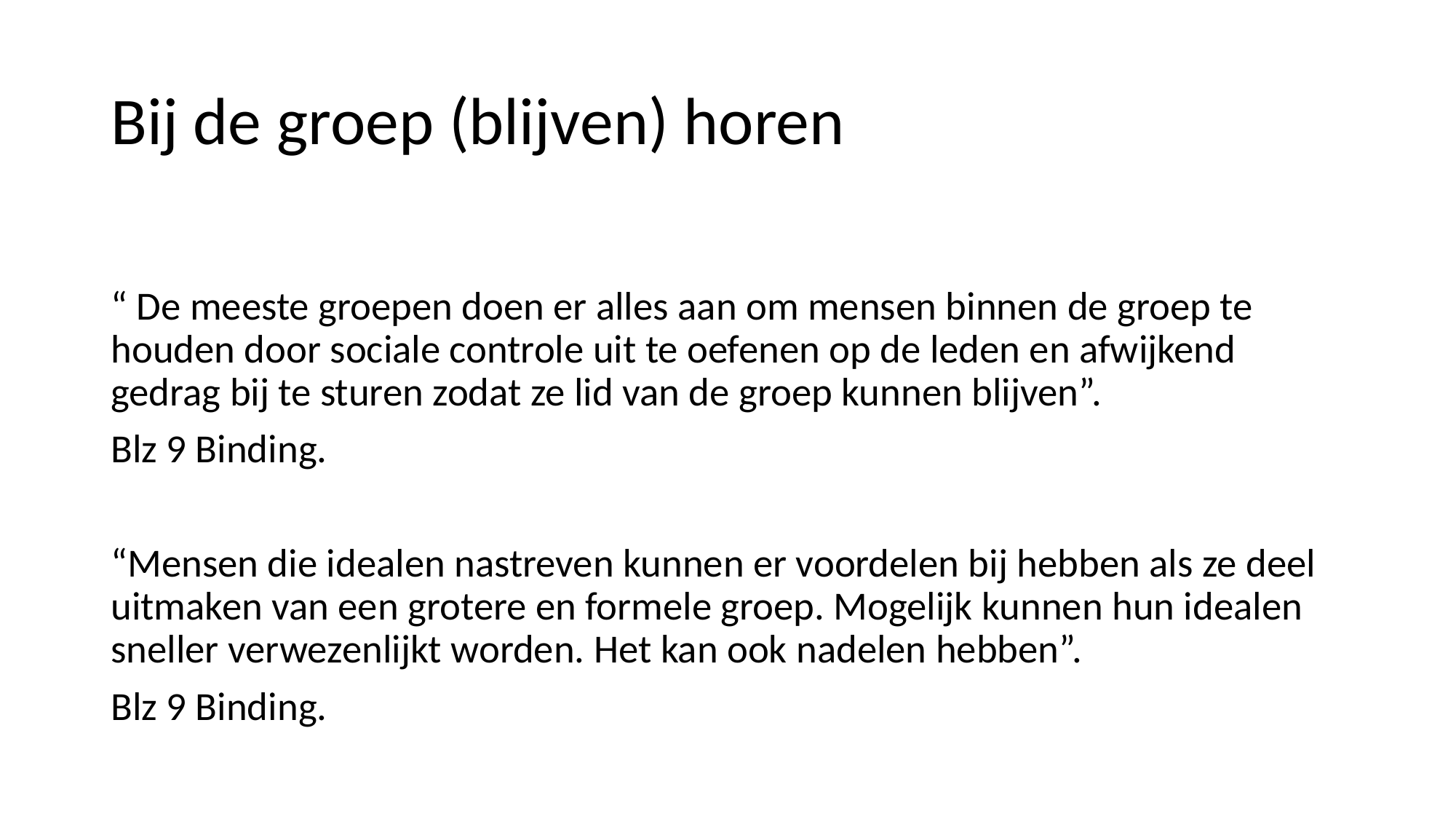

# Bij de groep (blijven) horen

“ De meeste groepen doen er alles aan om mensen binnen de groep te houden door sociale controle uit te oefenen op de leden en afwijkend gedrag bij te sturen zodat ze lid van de groep kunnen blijven”.
Blz 9 Binding.

“Mensen die idealen nastreven kunnen er voordelen bij hebben als ze deel uitmaken van een grotere en formele groep. Mogelijk kunnen hun idealen sneller verwezenlijkt worden. Het kan ook nadelen hebben”.
Blz 9 Binding.